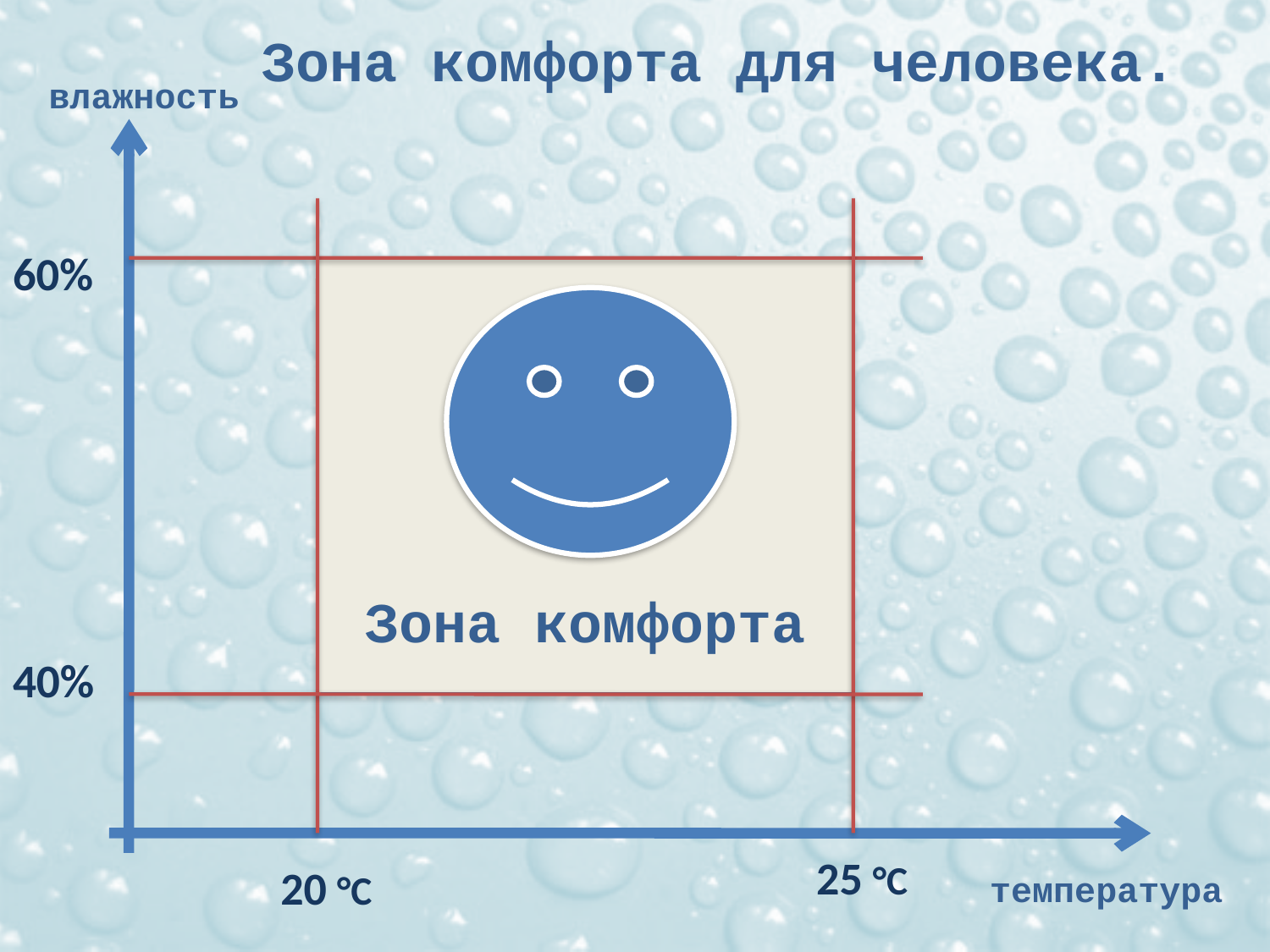

Зона комфорта для человека.
влажность
60%

# Зона комфорта
40%
25 °С
20 °С
температура